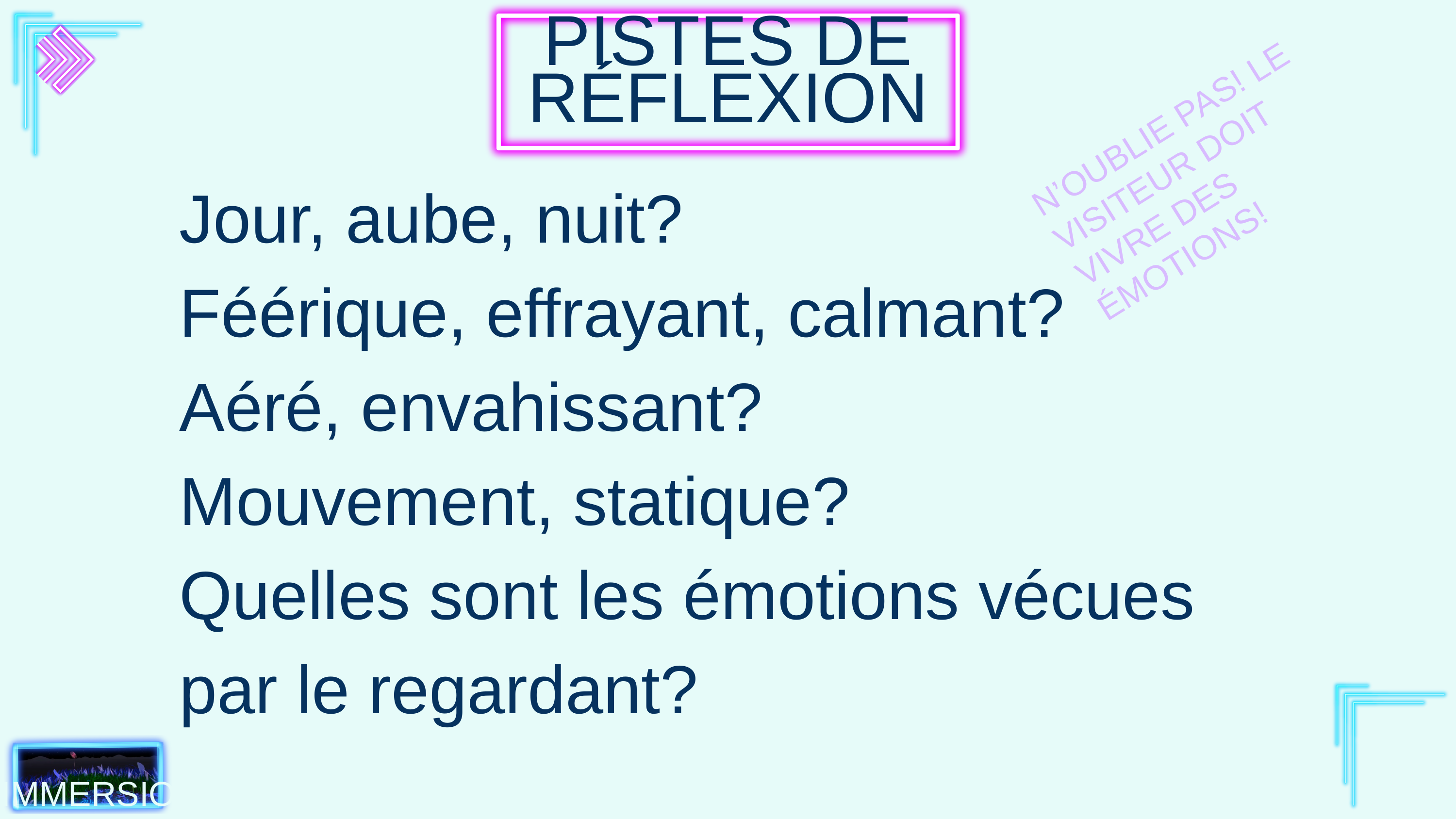

PISTES DE RÉFLEXION

N’OUBLIE PAS! LE VISITEUR DOIT VIVRE DES ÉMOTIONS!
Jour, aube, nuit?
Féérique, effrayant, calmant?
Aéré, envahissant?
Mouvement, statique?
Quelles sont les émotions vécues par le regardant?

IMMERSION